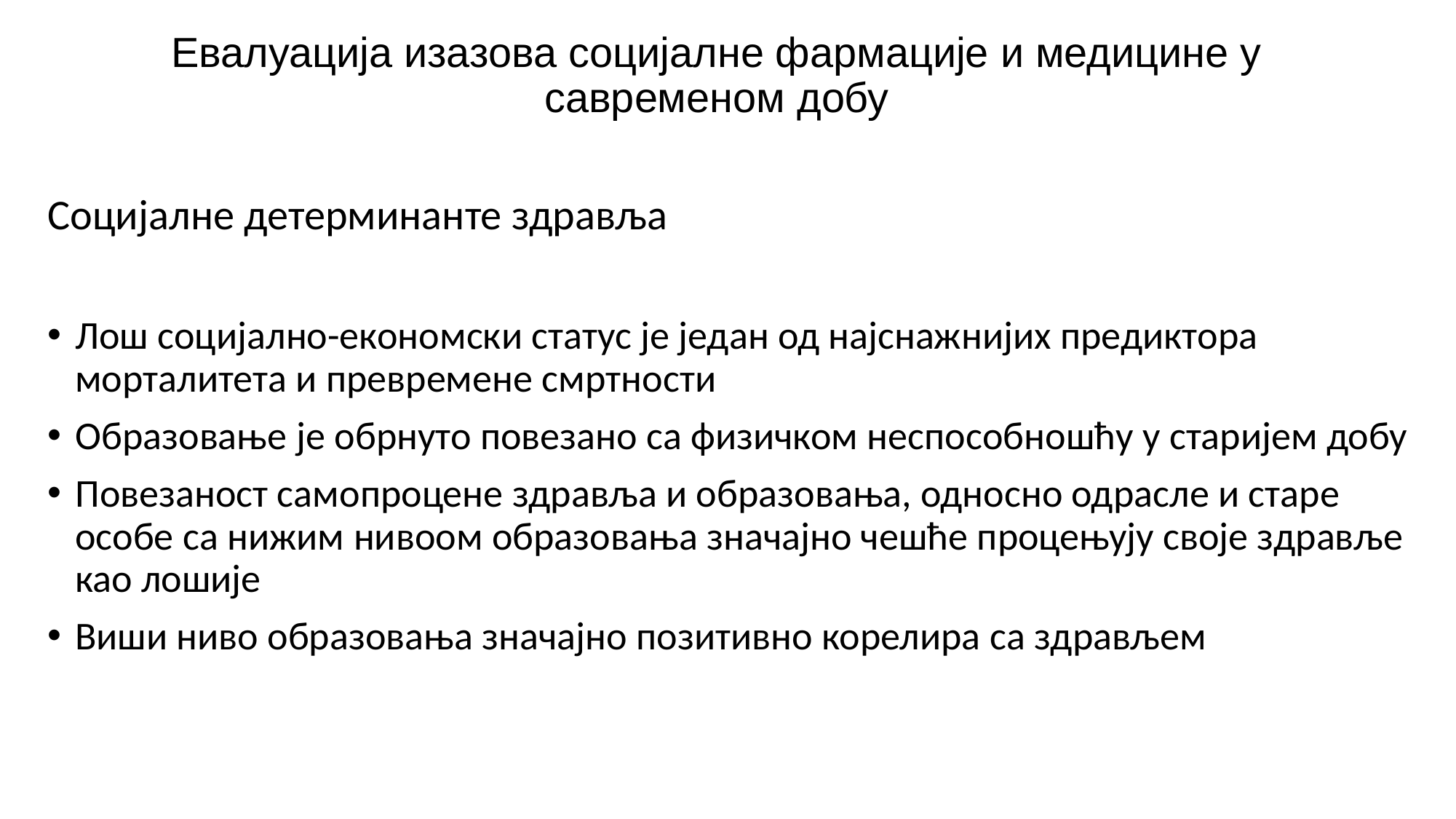

# Евалуација изазова социјалне фармације и медицине у савременом добу
Социјалне детерминанте здравља

Лош социјално-економски статус је један од најснажнијих предиктора морталитета и превремене смртности
Образовање je обрнуто повезано са физичком неспособношћу у старијем добу
Повезаност самопроцене здравља и образовања, односно одрасле и старе особе са нижим нивоом образовања значајно чешће процењују своје здравље као лошије
Виши ниво образовања значајно позитивно корелира са здрављем